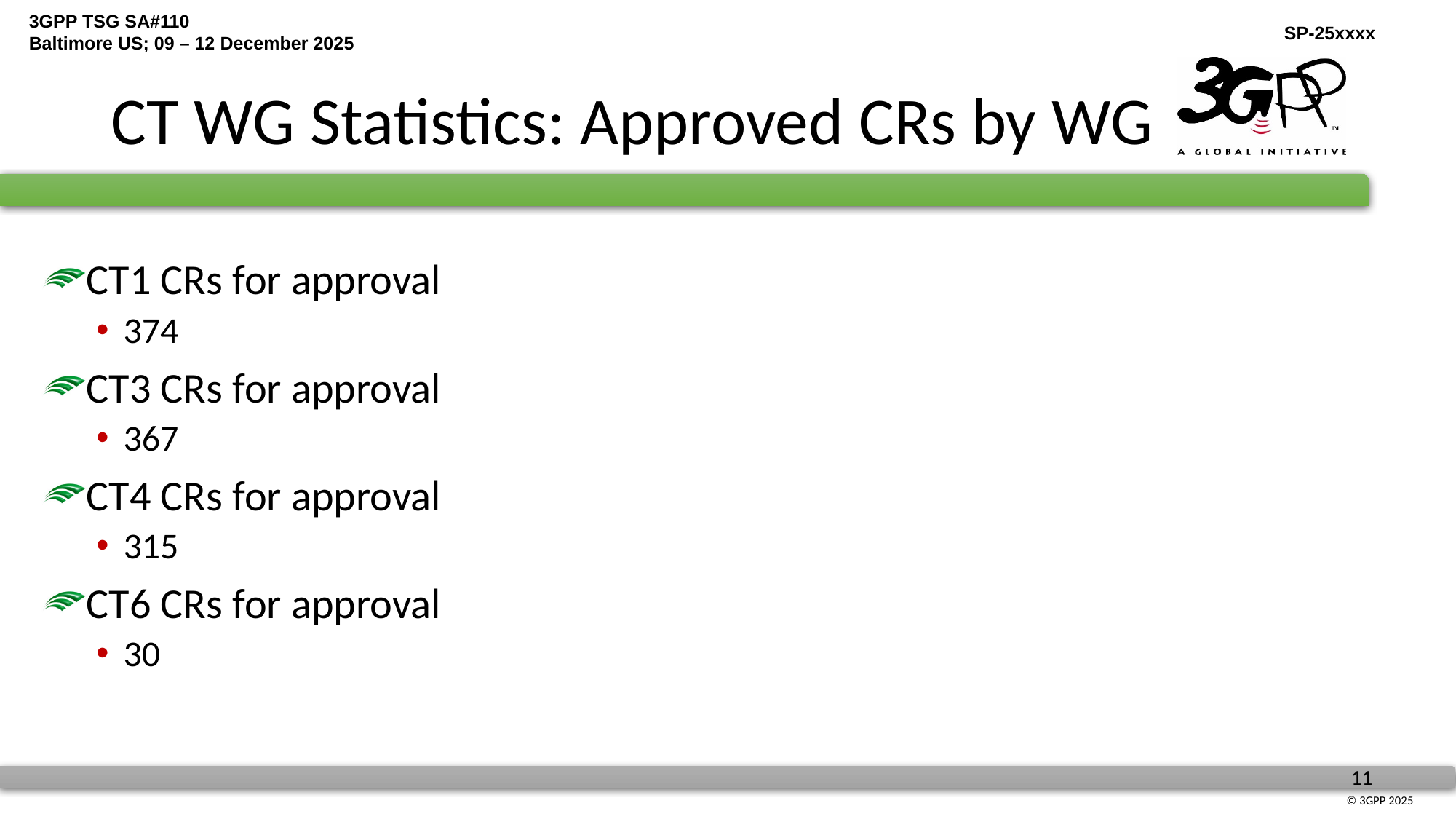

# CT WG Statistics: Approved CRs by WG
CT1 CRs for approval
374
CT3 CRs for approval
367
CT4 CRs for approval
315
CT6 CRs for approval
30